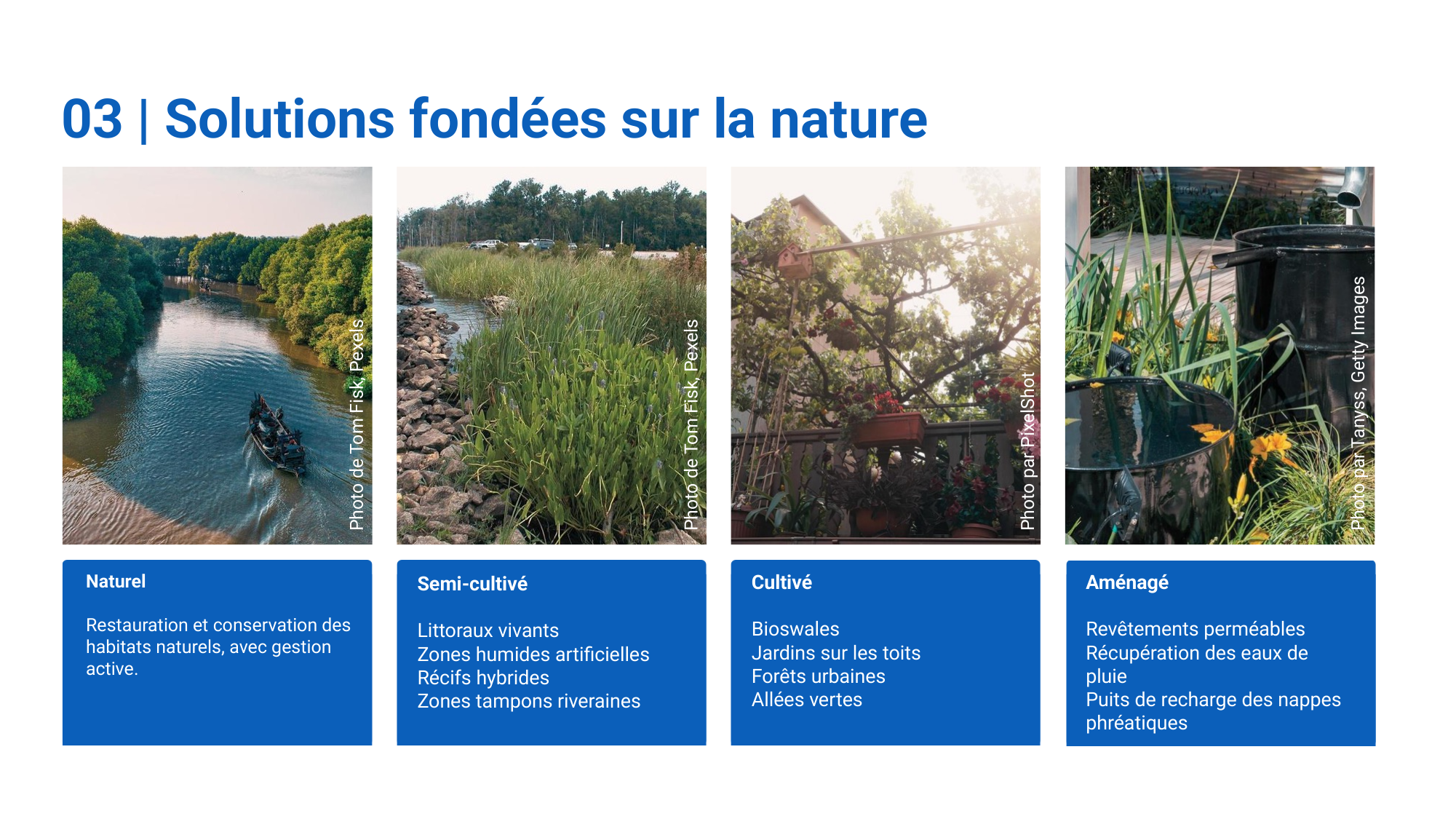

03 | Solutions fondées sur la nature

Photo de Tom Fisk, Pexels
Photo par PixelShot
Photo par Tanyss, Getty Images
Photo de Tom Fisk, Pexels

Naturel

Restauration et conservation des habitats naturels, avec gestion active.
Aménagé

Revêtements perméables
Récupération des eaux de pluie
Puits de recharge des nappes phréatiques

Cultivé

Bioswales
Jardins sur les toits
Forêts urbaines
Allées vertes
Semi-cultivé

Littoraux vivants
Zones humides artificielles
Récifs hybrides
Zones tampons riveraines
62